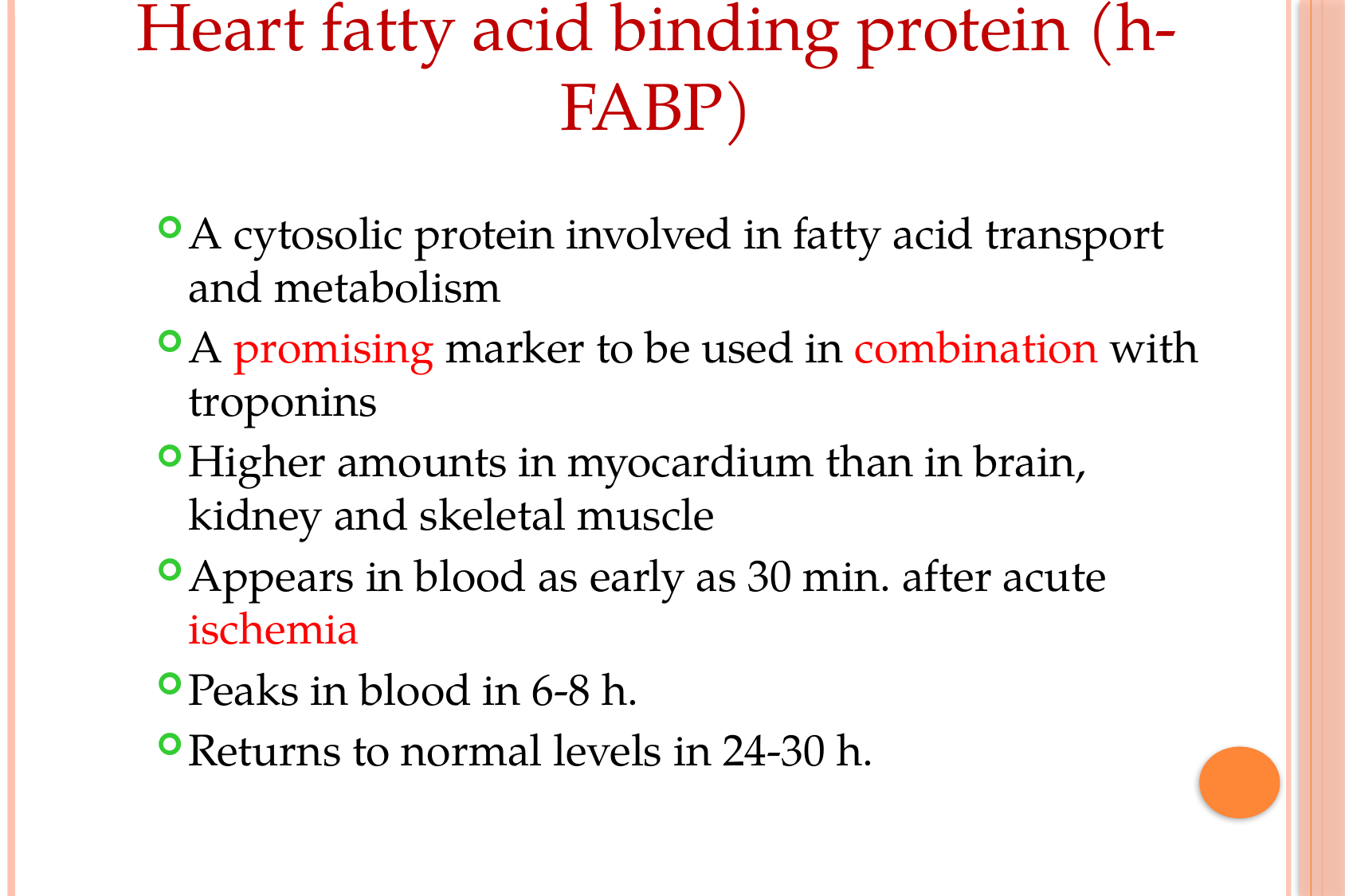

Heart fatty acid binding protein (h-FABP)
A cytosolic protein involved in fatty acid transport and metabolism
A promising marker to be used in combination with troponins
Higher amounts in myocardium than in brain, kidney and skeletal muscle
Appears in blood as early as 30 min. after acute ischemia
Peaks in blood in 6-8 h.
Returns to normal levels in 24-30 h.